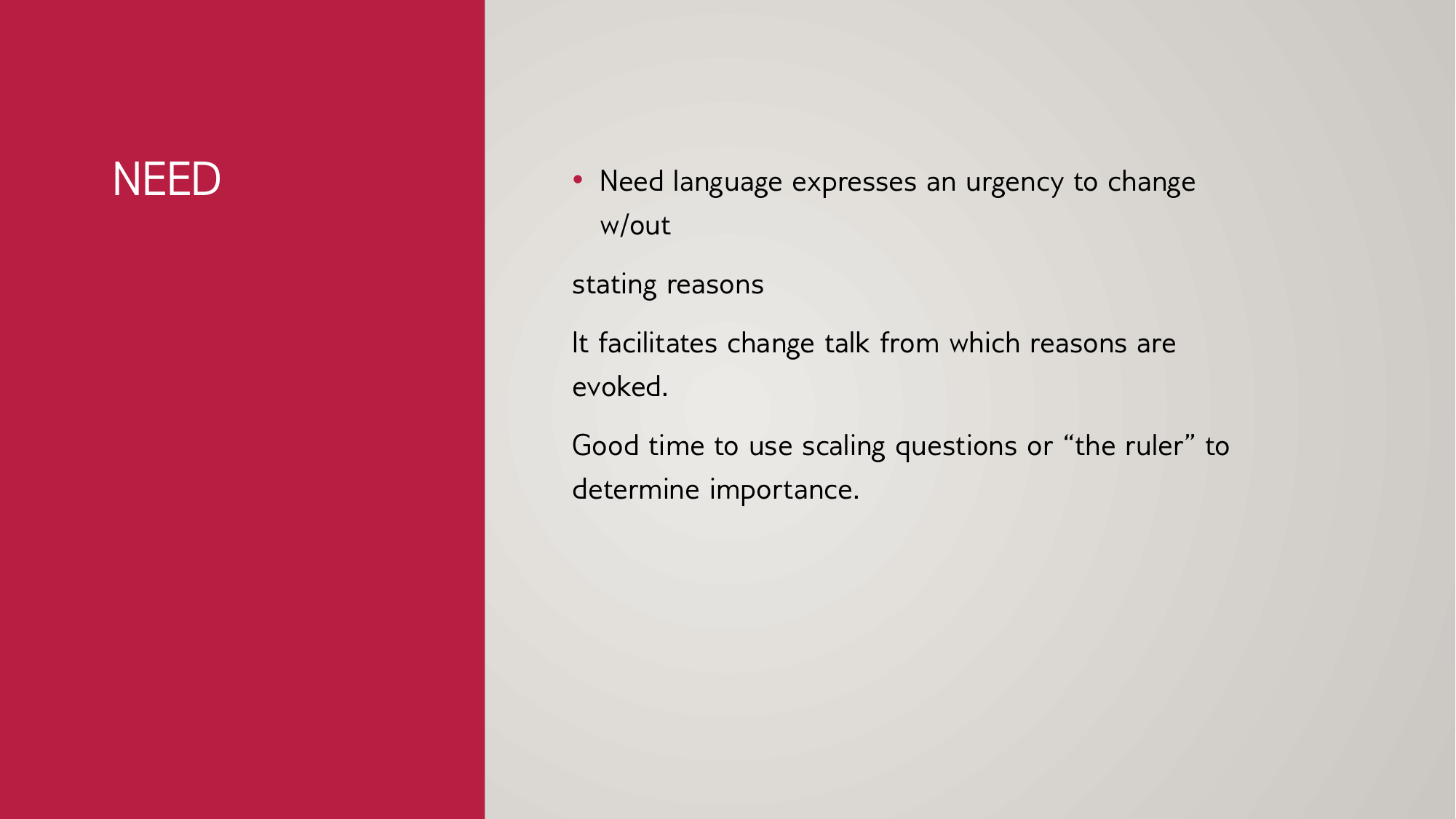

# NEED
Need language expresses an urgency to change w/out
stating reasons
It facilitates change talk from which reasons are evoked.
Good time to use scaling questions or “the ruler” to determine importance.